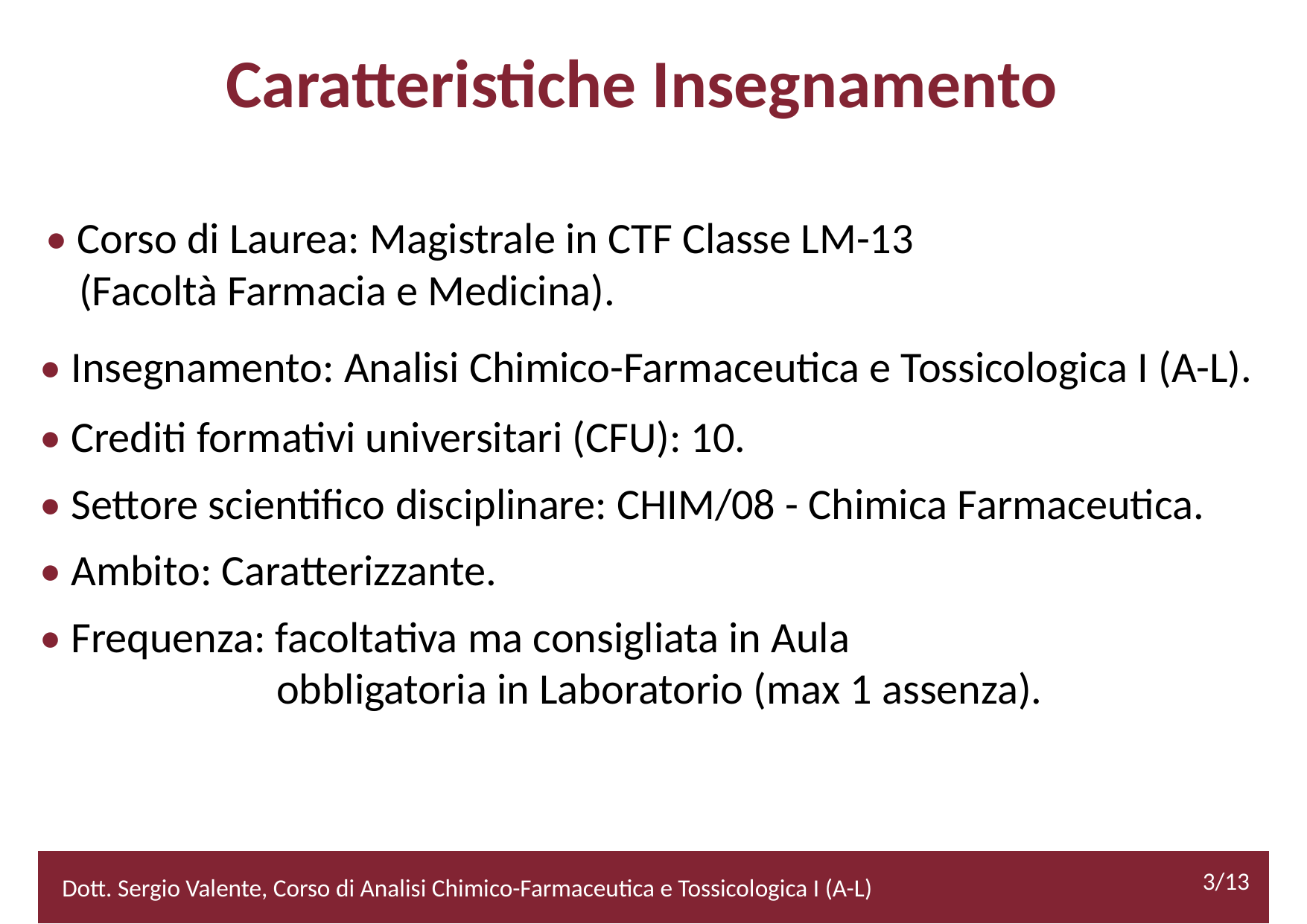

Caratteristiche Insegnamento
	• Corso di Laurea: Magistrale in CTF Classe LM-13
    (Facoltà Farmacia e Medicina).

• Insegnamento: Analisi Chimico-Farmaceutica e Tossicologica I (A-L).

• Crediti formativi universitari (CFU): 10.

• Settore scientifico disciplinare: CHIM/08 - Chimica Farmaceutica.

• Ambito: Caratterizzante.

• Frequenza: facoltativa ma consigliata in Aula
                        obbligatoria in Laboratorio (max 1 assenza).

3/13
Dott. Sergio Valente, Corso di Analisi Chimico-Farmaceutica e Tossicologica I (A-L)